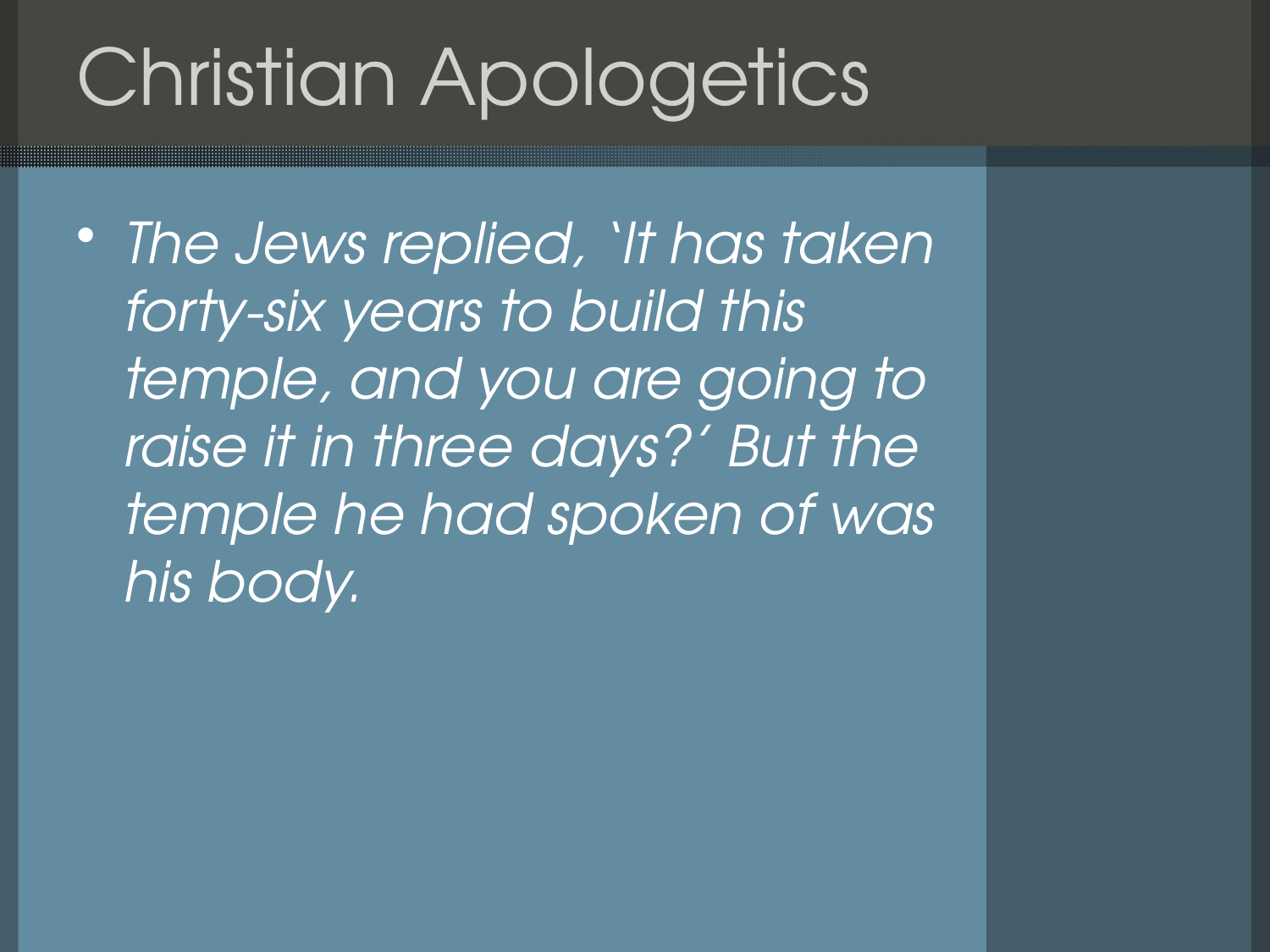

# Christian Apologetics
The Jews replied, ‘It has taken forty-six years to build this temple, and you are going to raise it in three days?’ But the temple he had spoken of was his body.